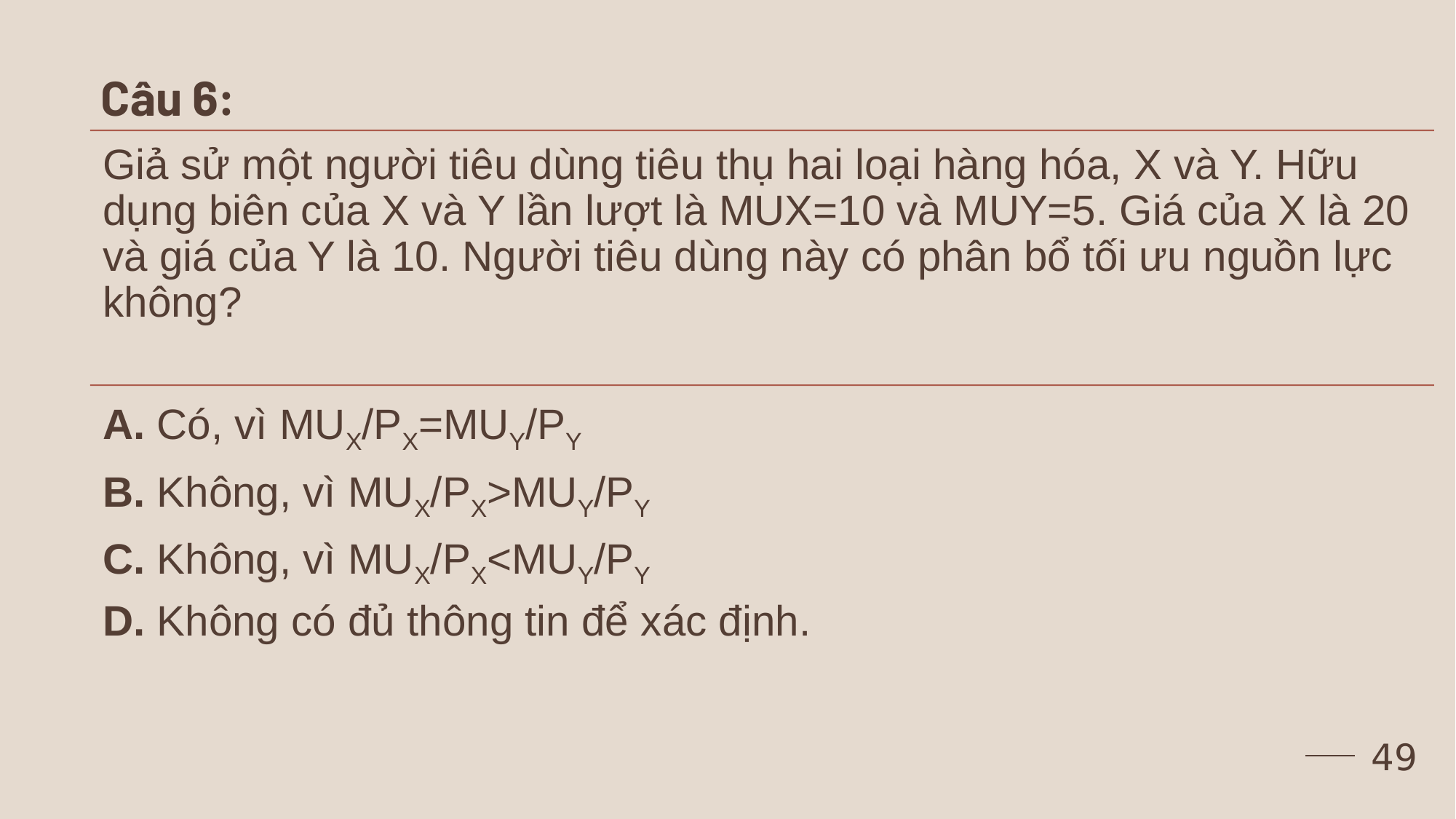

Câu 6:
Giả sử một người tiêu dùng tiêu thụ hai loại hàng hóa, X và Y. Hữu dụng biên của X và Y lần lượt là MUX=10 và MUY=5. Giá của X là 20 và giá của Y là 10. Người tiêu dùng này có phân bổ tối ưu nguồn lực không?
A. Có, vì MUX/PX=MUY/PY
B. Không, vì MUX/PX>MUY/PY
C. Không, vì MUX/PX<MUY/PY
D. Không có đủ thông tin để xác định.
49